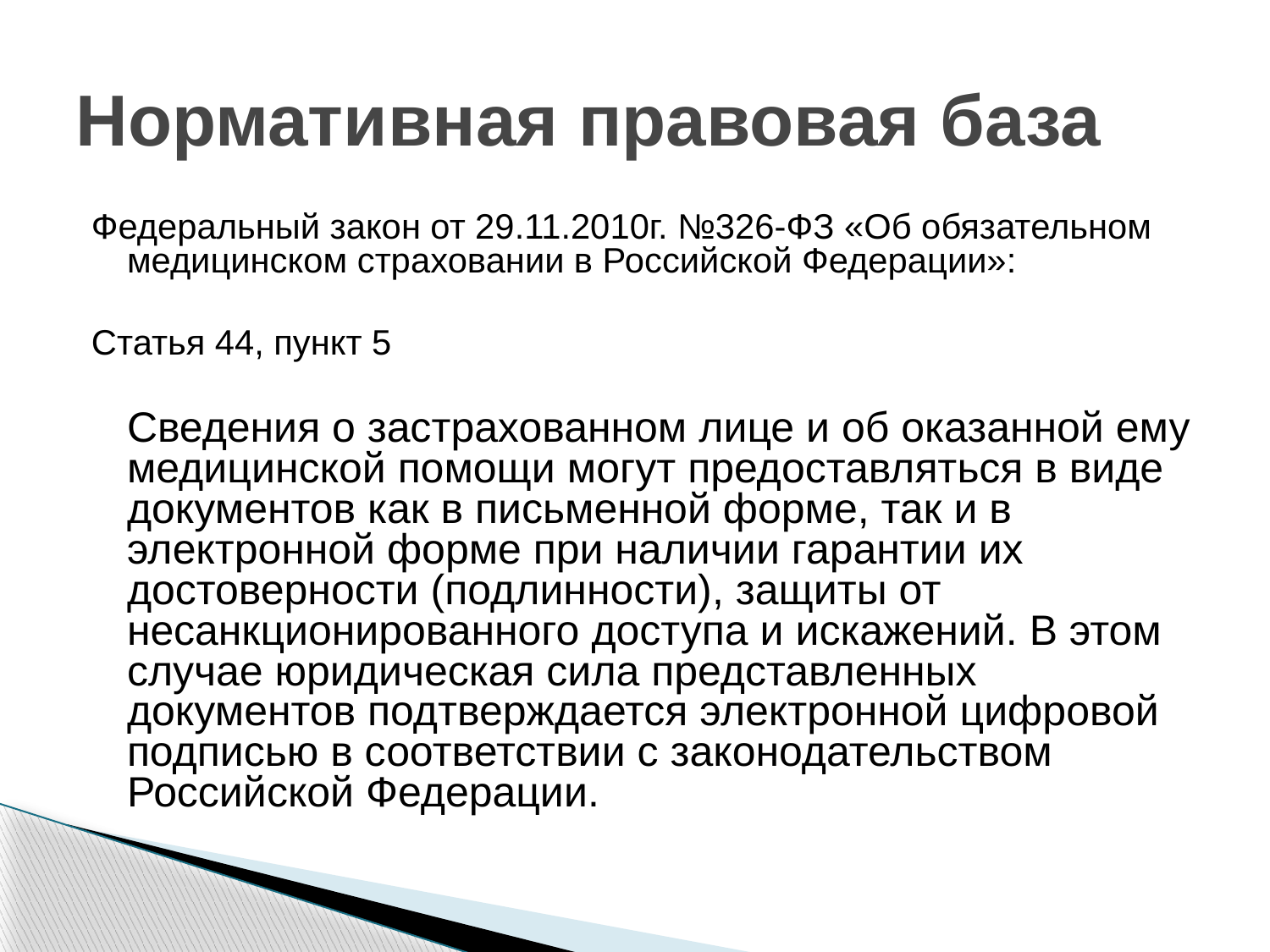

# Нормативная правовая база
Федеральный закон от 29.11.2010г. №326-ФЗ «Об обязательном медицинском страховании в Российской Федерации»:

Статья 44, пункт 5

   Сведения о застрахованном лице и об оказанной ему медицинской помощи могут предоставляться в виде документов как в письменной форме, так и в электронной форме при наличии гарантии их достоверности (подлинности), защиты от несанкционированного доступа и искажений. В этом случае юридическая сила представленных документов подтверждается электронной цифровой подписью в соответствии с законодательством Российской Федерации.